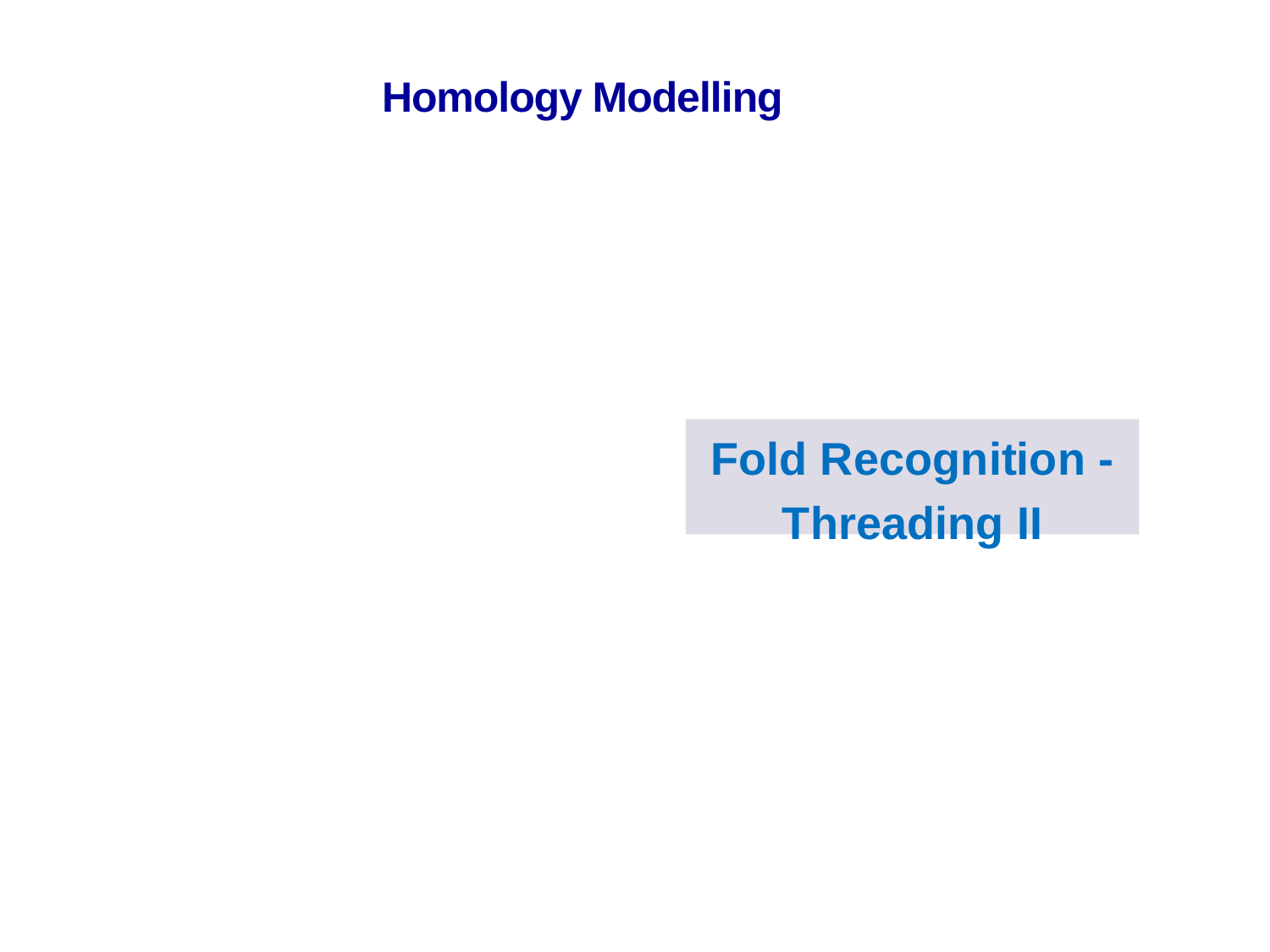

Homology Modelling
Fold Recognition - Threading II